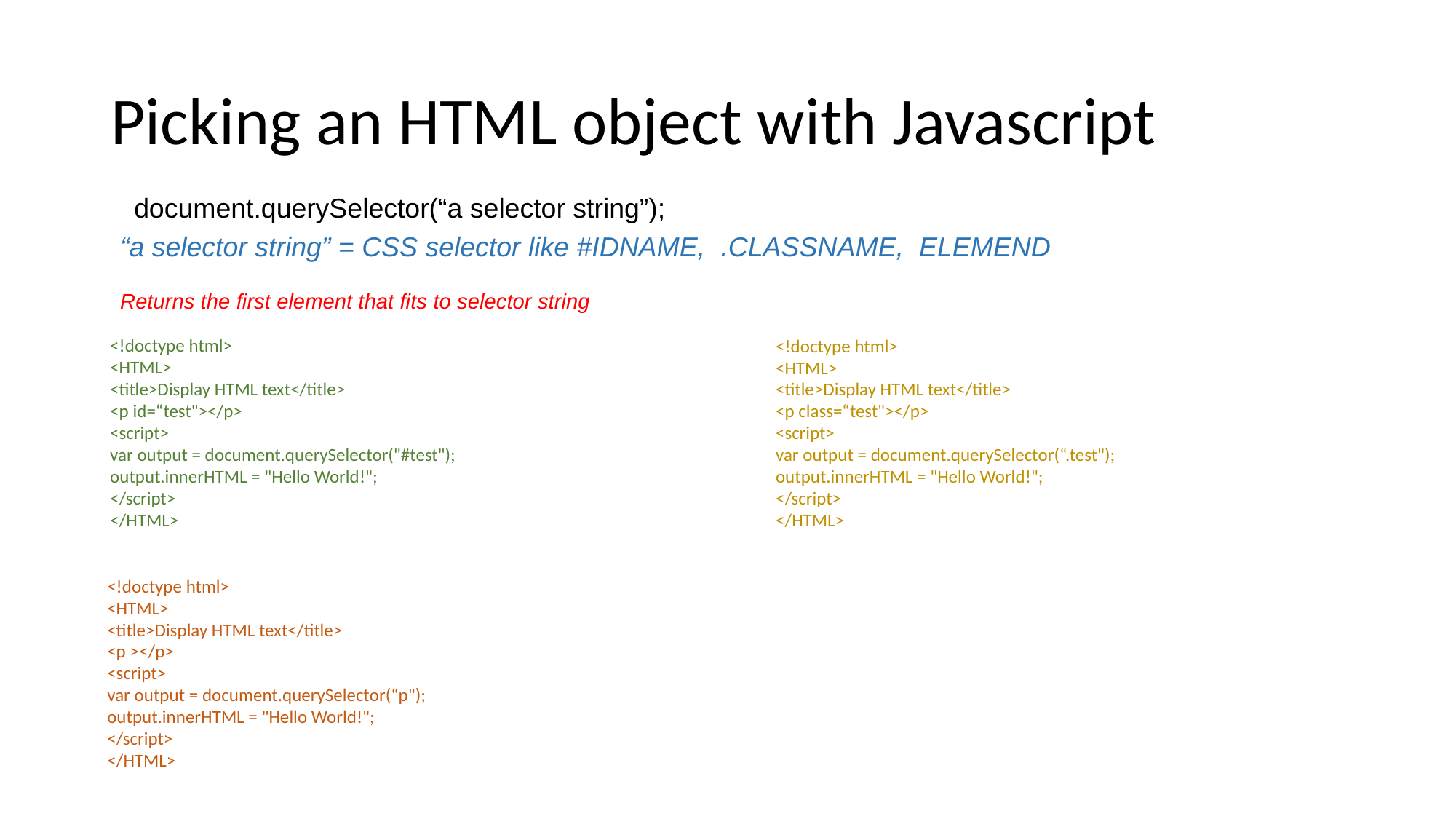

# Picking an HTML object with Javascript
document.querySelector(“a selector string”);
“a selector string” = CSS selector like #IDNAME,  .CLASSNAME,  ELEMEND

Returns the first element that fits to selector string
<!doctype html>
<HTML>
<title>Display HTML text</title>
<p id=“test"></p>
<script>
var output = document.querySelector("#test");
output.innerHTML = "Hello World!";
</script>
</HTML>
<!doctype html>
<HTML>
<title>Display HTML text</title>
<p class=“test"></p>
<script>
var output = document.querySelector(“.test");
output.innerHTML = "Hello World!";
</script>
</HTML>
<!doctype html>
<HTML>
<title>Display HTML text</title>
<p ></p>
<script>
var output = document.querySelector(“p");
output.innerHTML = "Hello World!";
</script>
</HTML>